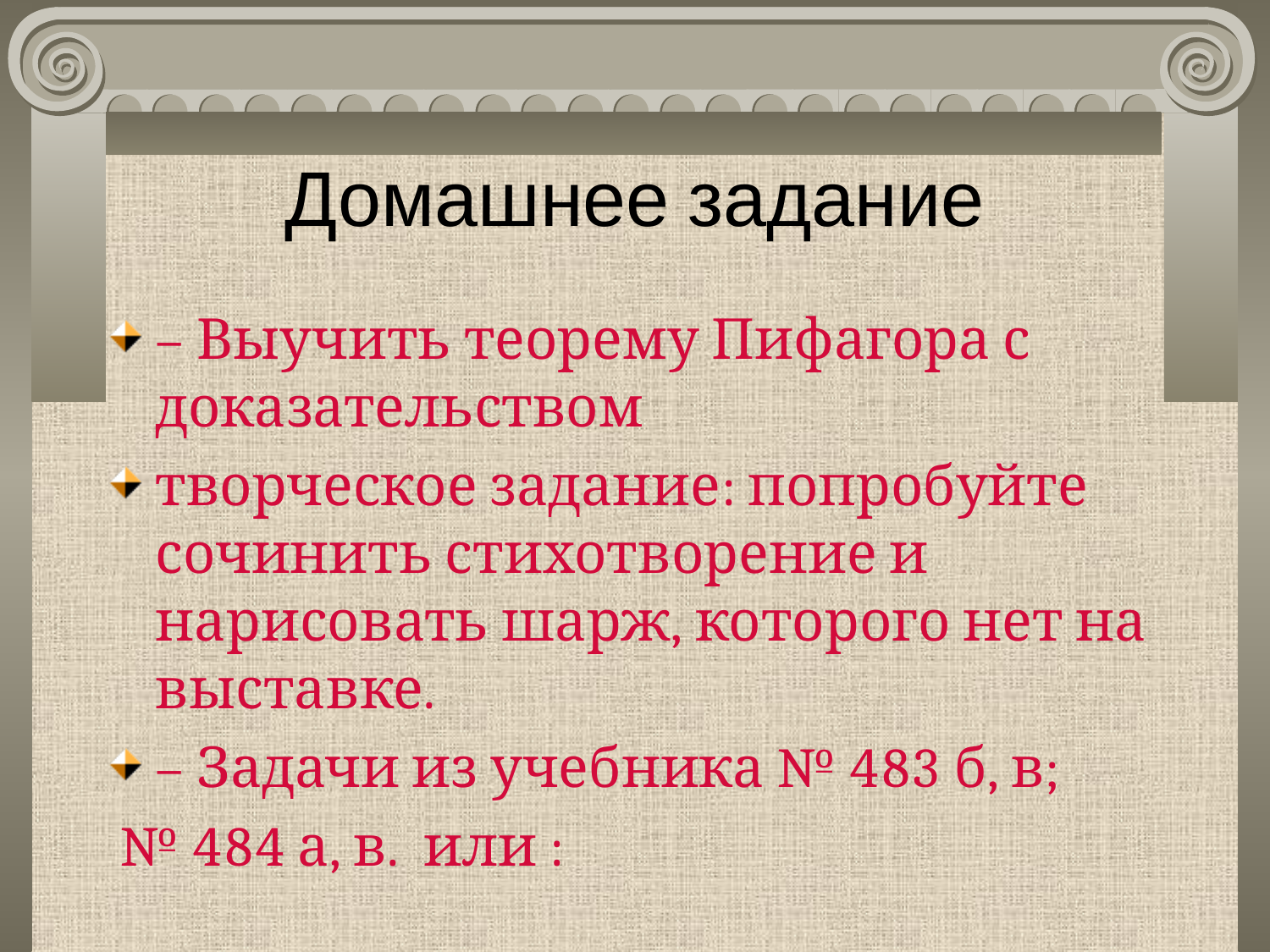

# Домашнее задание
– Выучить теорему Пифагора с доказательством
творческое задание: попробуйте сочинить стихотворение и нарисовать шарж, которого нет на выставке.
– Задачи из учебника № 483 б, в;
 № 484 а, в.  или :